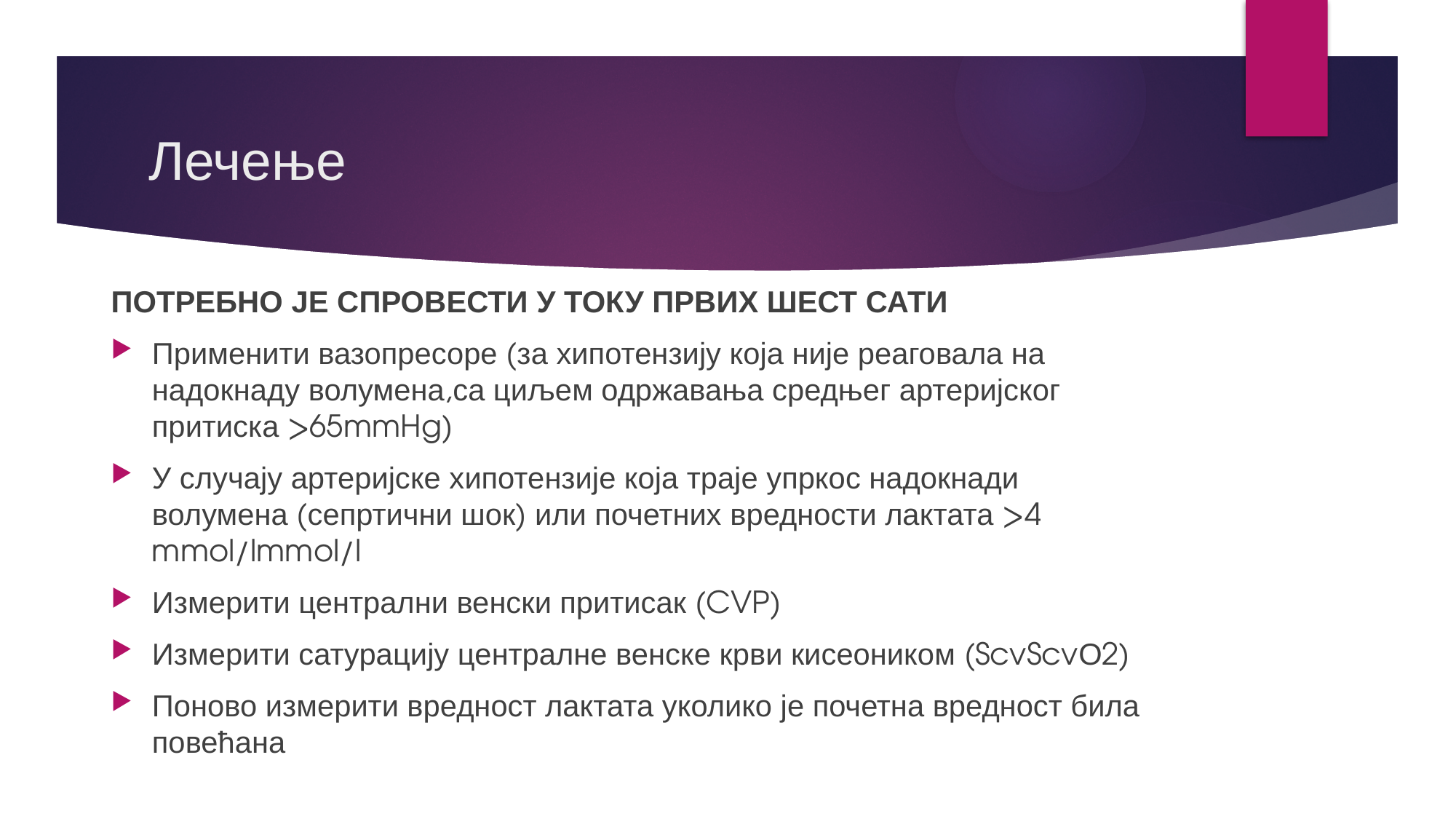

# Лечење
ПОТРЕБНО ЈЕ СПРОВЕСТИ У ТОКУ ПРВИХ ШЕСТ САТИ
Применити вазопресоре (за хипотензију која није реаговала на надокнаду волумена,са циљем одржавања средњег артеријског притиска >65mmHg)
У случају артеријске хипотензије која траје упркос надокнади волумена (сепртични шок) или почетних вредности лактата >4 mmol/lmmol/l
Измерити централни венски притисак (CVP)
Измерити сатурацију централне венске крви кисеоником (ScvScvО2)
Поново измерити вредност лактата уколико је почетна вредност била повећана